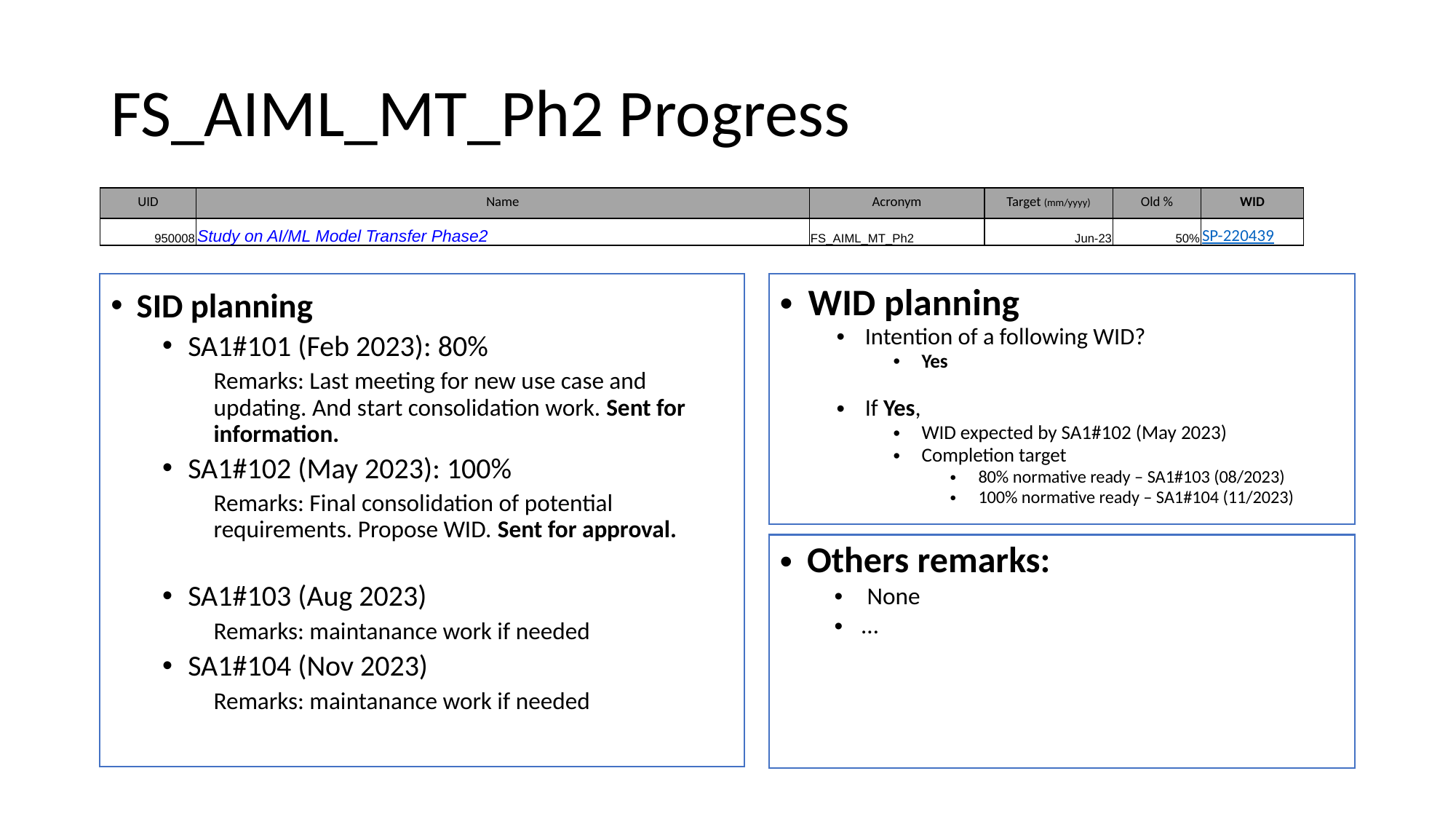

# FS_AIML_MT_Ph2 Progress
| UID | Name | Acronym | Target (mm/yyyy) | Old % | WID |
| --- | --- | --- | --- | --- | --- |
| 950008 | Study on AI/ML Model Transfer Phase2 | FS\_AIML\_MT\_Ph2 | Jun-23 | 50% | SP-220439 |

SID planning
SA1#101 (Feb 2023): 80%
Remarks: Last meeting for new use case and updating. And start consolidation work. Sent for information.
SA1#102 (May 2023): 100%
Remarks: Final consolidation of potential requirements. Propose WID. Sent for approval.

SA1#103 (Aug 2023)
Remarks: maintanance work if needed
SA1#104 (Nov 2023)
Remarks: maintanance work if needed

WID planning
Intention of a following WID?
Yes

If Yes,
WID expected by SA1#102 (May 2023)
Completion target
80% normative ready – SA1#103 (08/2023)
100% normative ready – SA1#104 (11/2023)

Others remarks:
 None
…